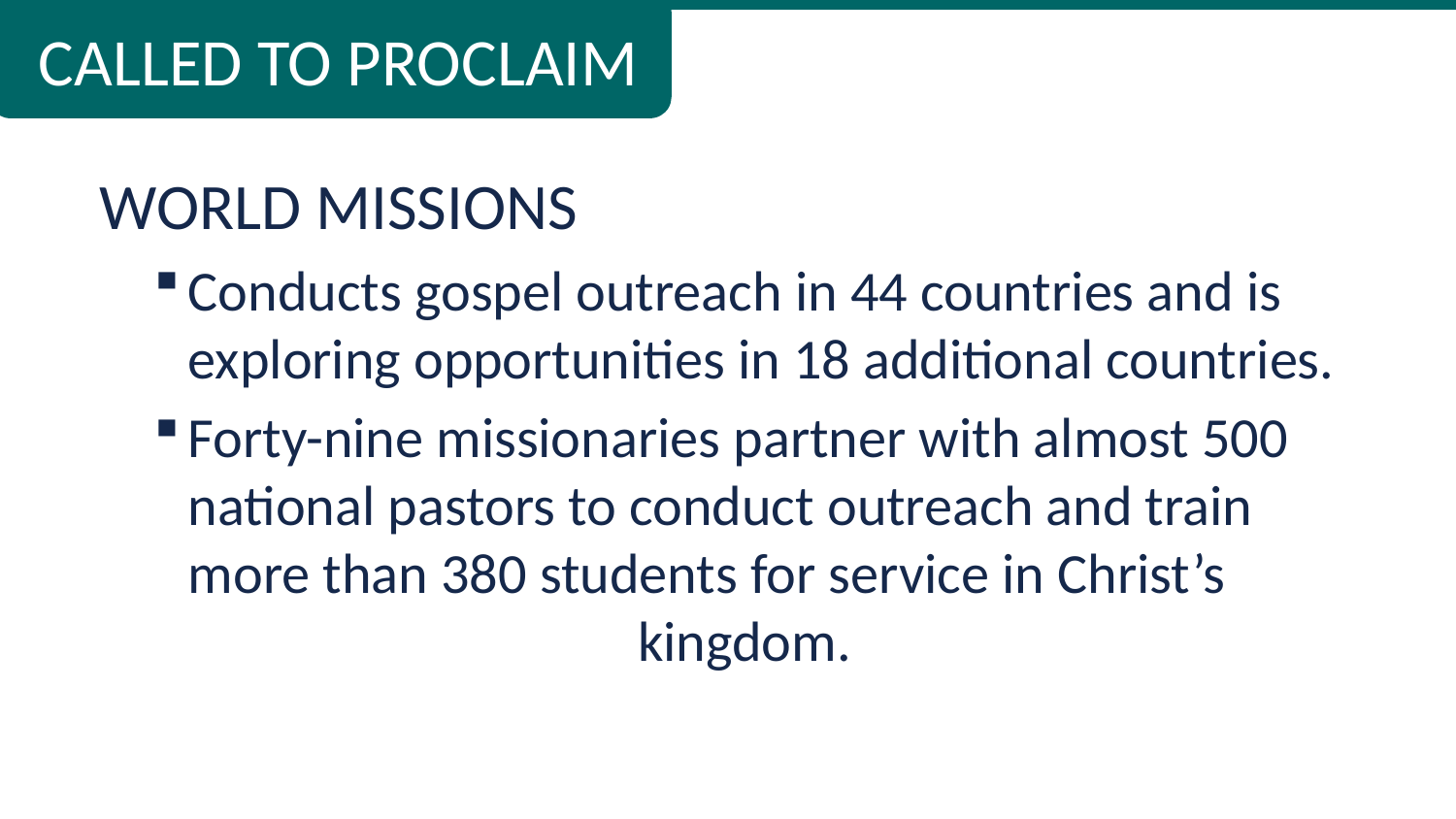

# CALLED TO PROCLAIM
WORLD MISSIONS
Conducts gospel outreach in 44 countries and is exploring opportunities in 18 additional countries.
Forty-nine missionaries partner with almost 500 national pastors to conduct outreach and train more than 380 students for service in Christ’s                                               kingdom.